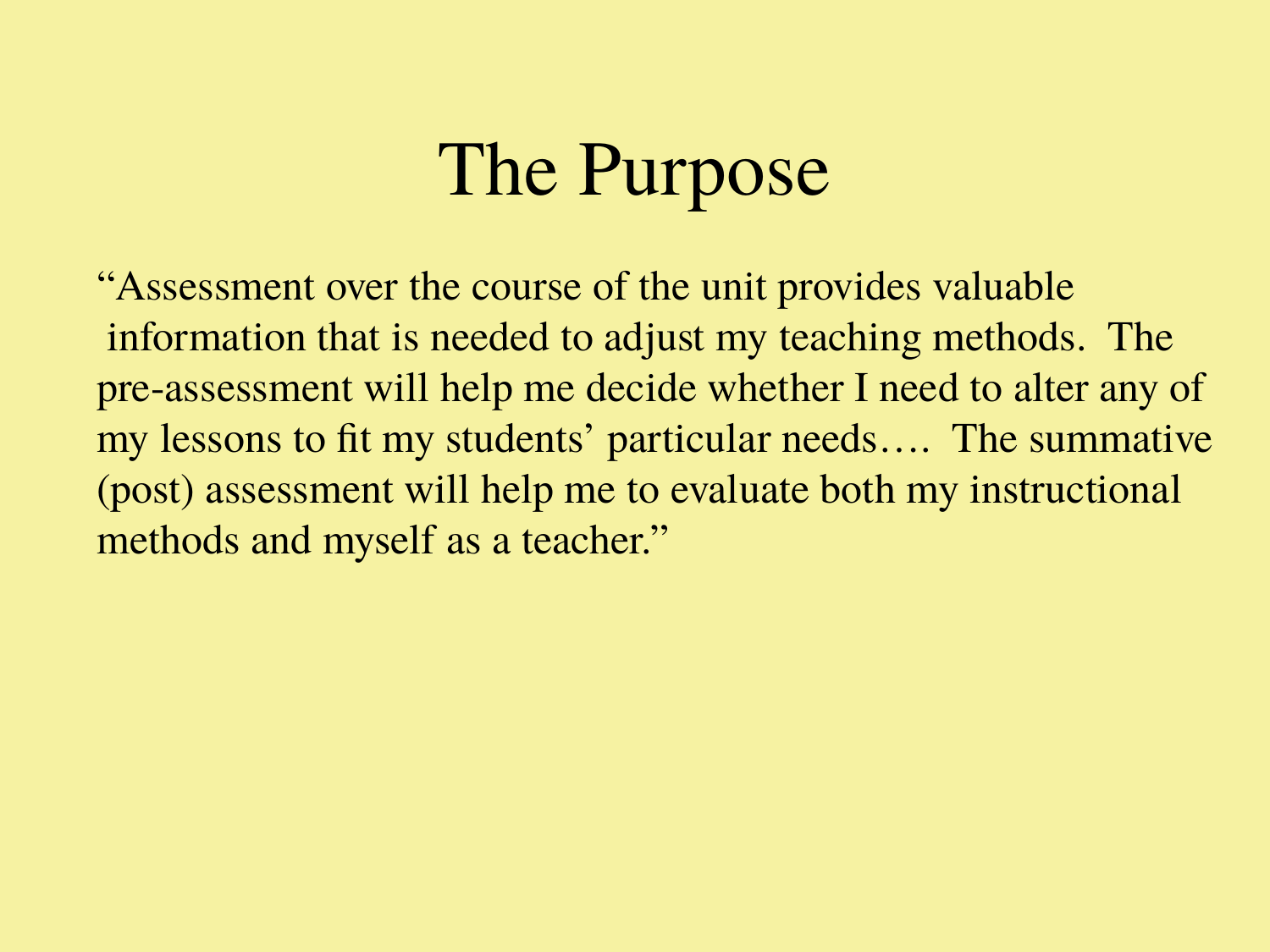

# The Purpose
“Assessment over the course of the unit provides valuable
 information that is needed to adjust my teaching methods.  The
pre-assessment will help me decide whether I need to alter any of
my lessons to fit my students’ particular needs….  The summative
(post) assessment will help me to evaluate both my instructional
methods and myself as a teacher.”